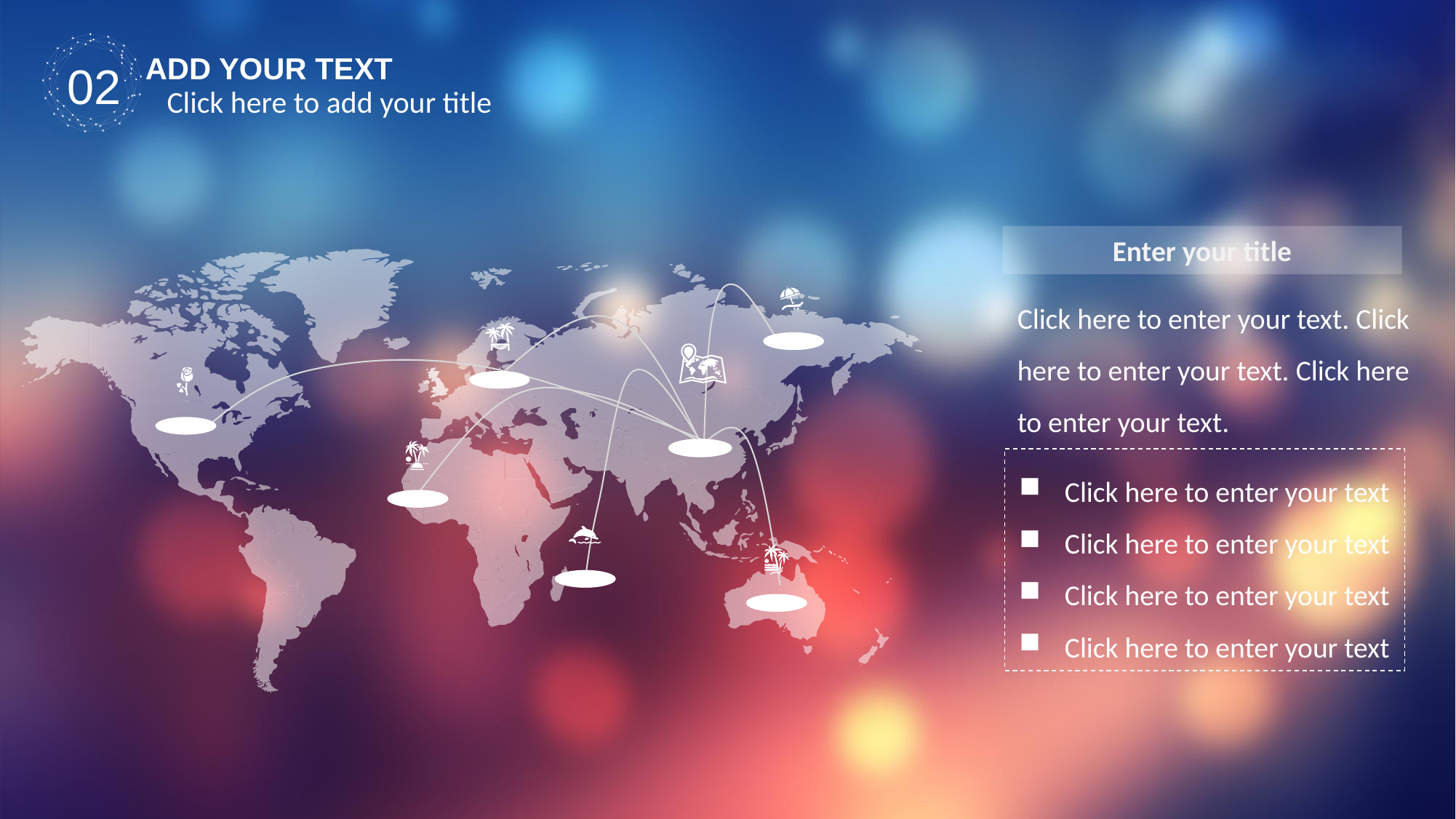

ADD YOUR TEXT
02
Click here to add your title
Enter your title

Click here to enter your text. Click here to enter your text. Click here to enter your text.

Click here to enter your text
Click here to enter your text
Click here to enter your text
Click here to enter your text